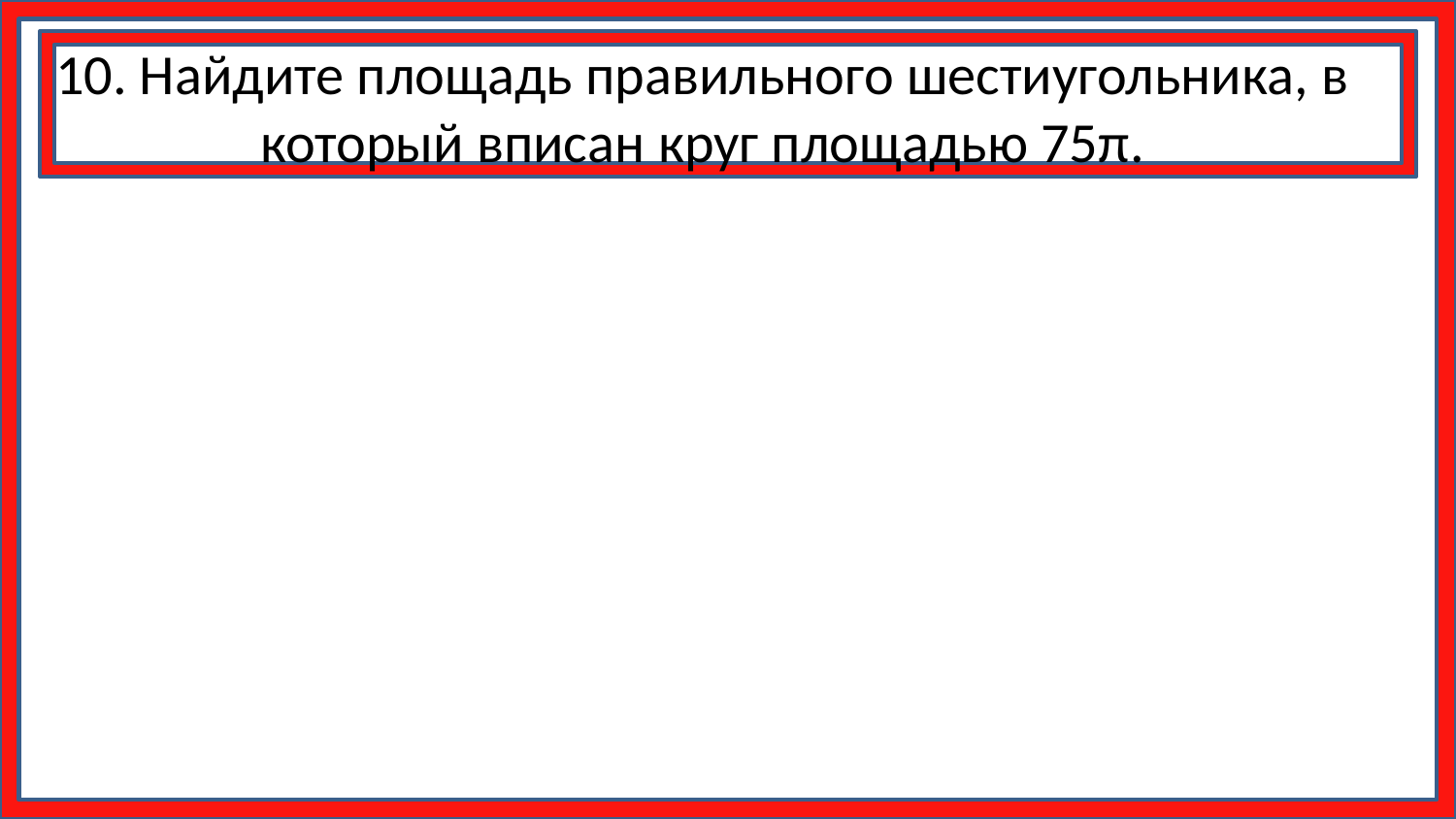

# 10. Найдите площадь правильного шестиугольника, в который вписан круг площадью 75π.